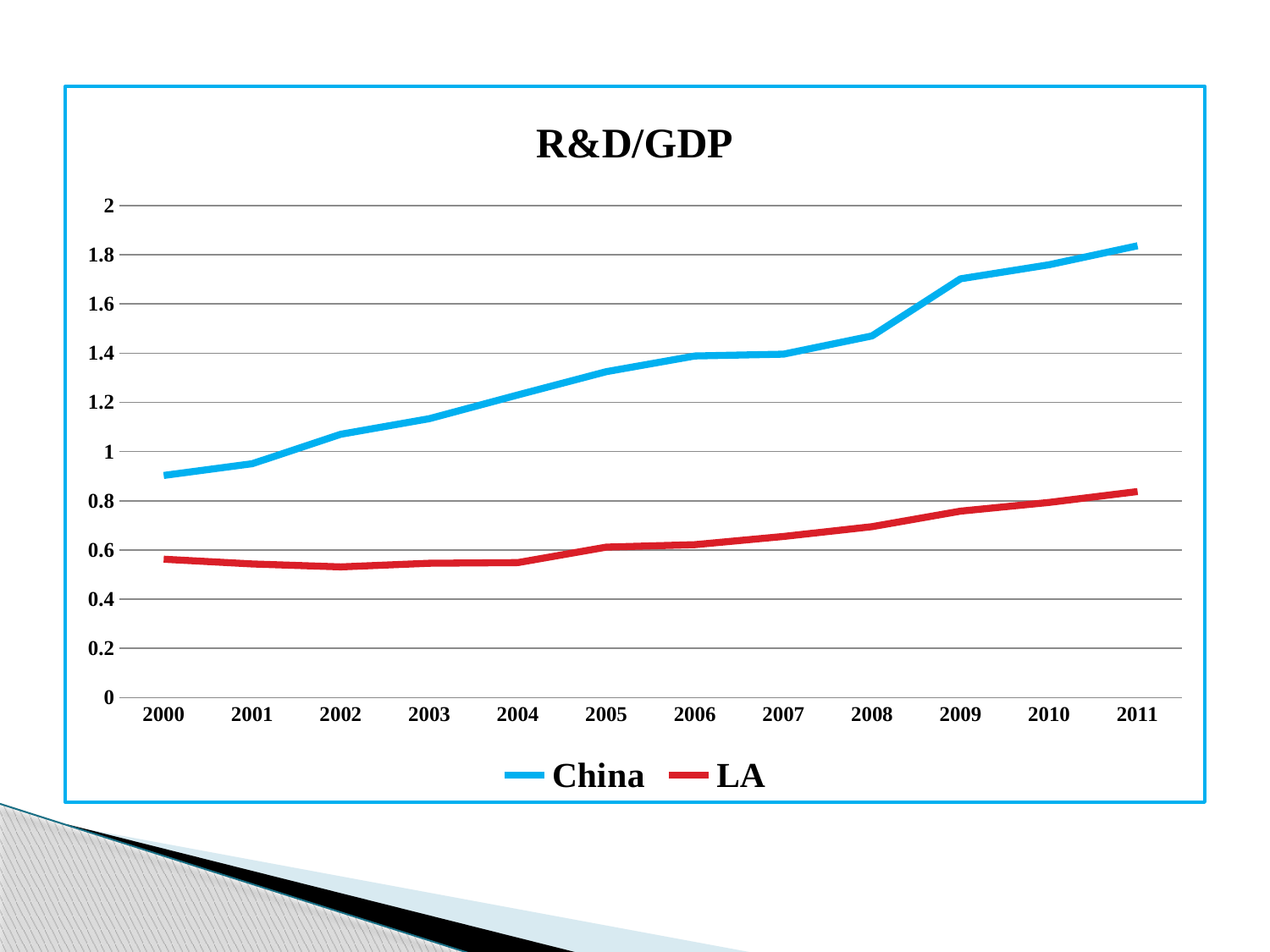

### Chart: R&D/GDP

| Category | China | LA |
|---|---|---|
| 2000 | 0.902760028839111 | 0.5625695589528721 |
| 2001 | 0.950689971446991 | 0.5433364948851801 |
| 2002 | 1.07002997398376 | 0.5311401171179538 |
| 2003 | 1.13355994224548 | 0.5460548139587176 |
| 2004 | 1.22988998889923 | 0.5487285787552189 |
| 2005 | 1.32475996017456 | 0.6115502702941298 |
| 2006 | 1.3882999420166 | 0.6215358946986027 |
| 2007 | 1.39582002162933 | 0.6547766253866688 |
| 2008 | 1.46985995769501 | 0.6945838875984047 |
| 2009 | 1.70197999477386 | 0.7578093915612554 |
| 2010 | 1.75899004936218 | 0.7932298579382498 |
| 2011 | 1.83616995811462 | 0.8375754189584455 |